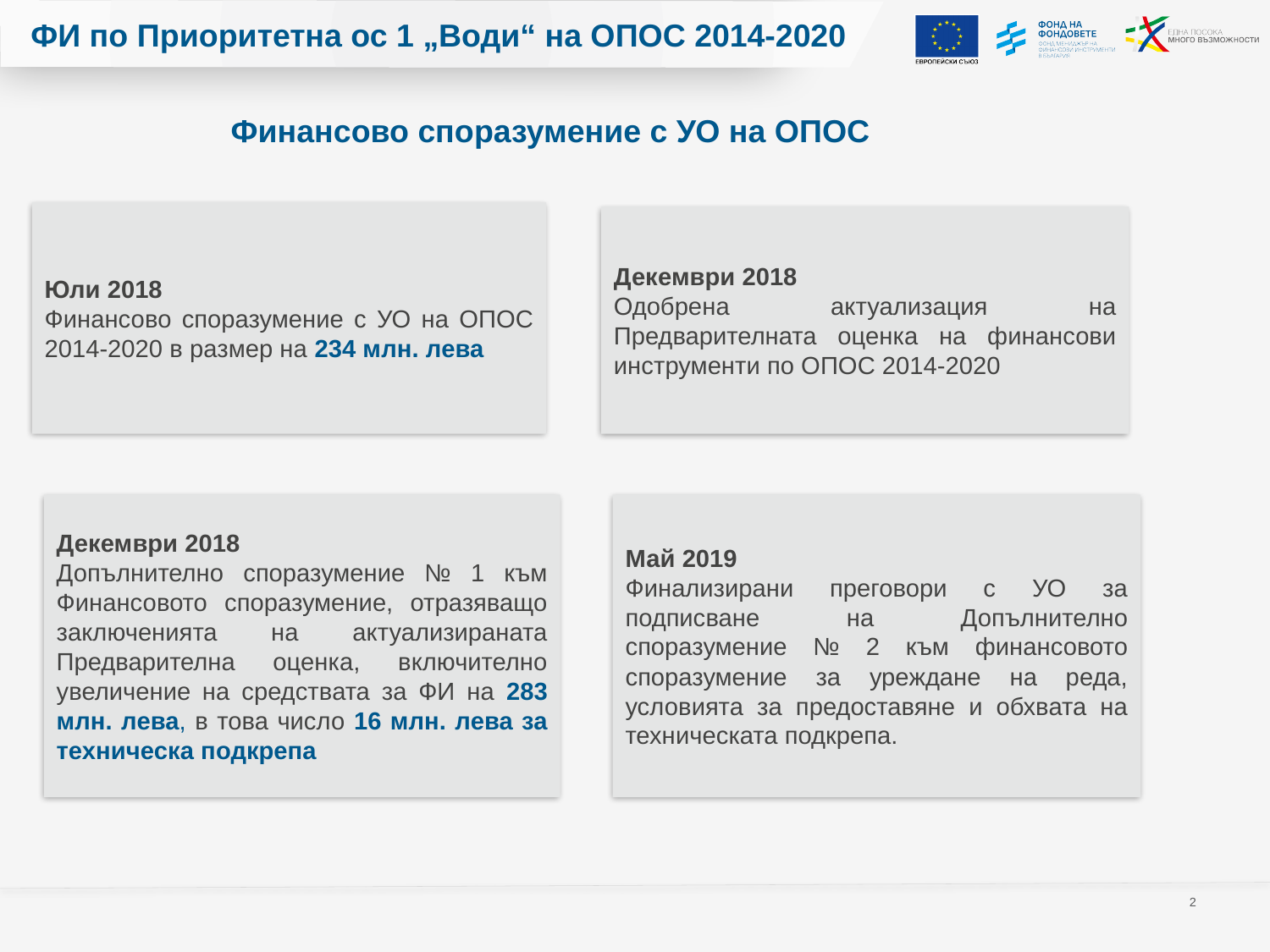

# ФИ по Приоритетна ос 1 „Води“ на ОПОС 2014-2020
Финансово споразумение с УО на ОПОС
Юли 2018
Финансово споразумение с УО на ОПОС 2014-2020 в размер на 234 млн. лева
Декември 2018
Одобрена актуализация на Предварителната оценка на финансови инструменти по ОПОС 2014-2020
Май 2019
Финализирани преговори с УО за подписване на Допълнително споразумение № 2 към финансовото споразумение за уреждане на реда, условията за предоставяне и обхвата на техническата подкрепа.
Декември 2018
Допълнително споразумение № 1 към Финансовото споразумение, отразяващо заключенията на актуализираната Предварителна оценка, включително увеличение на средствата за ФИ на 283 млн. лева, в това число 16 млн. лева за техническа подкрепа